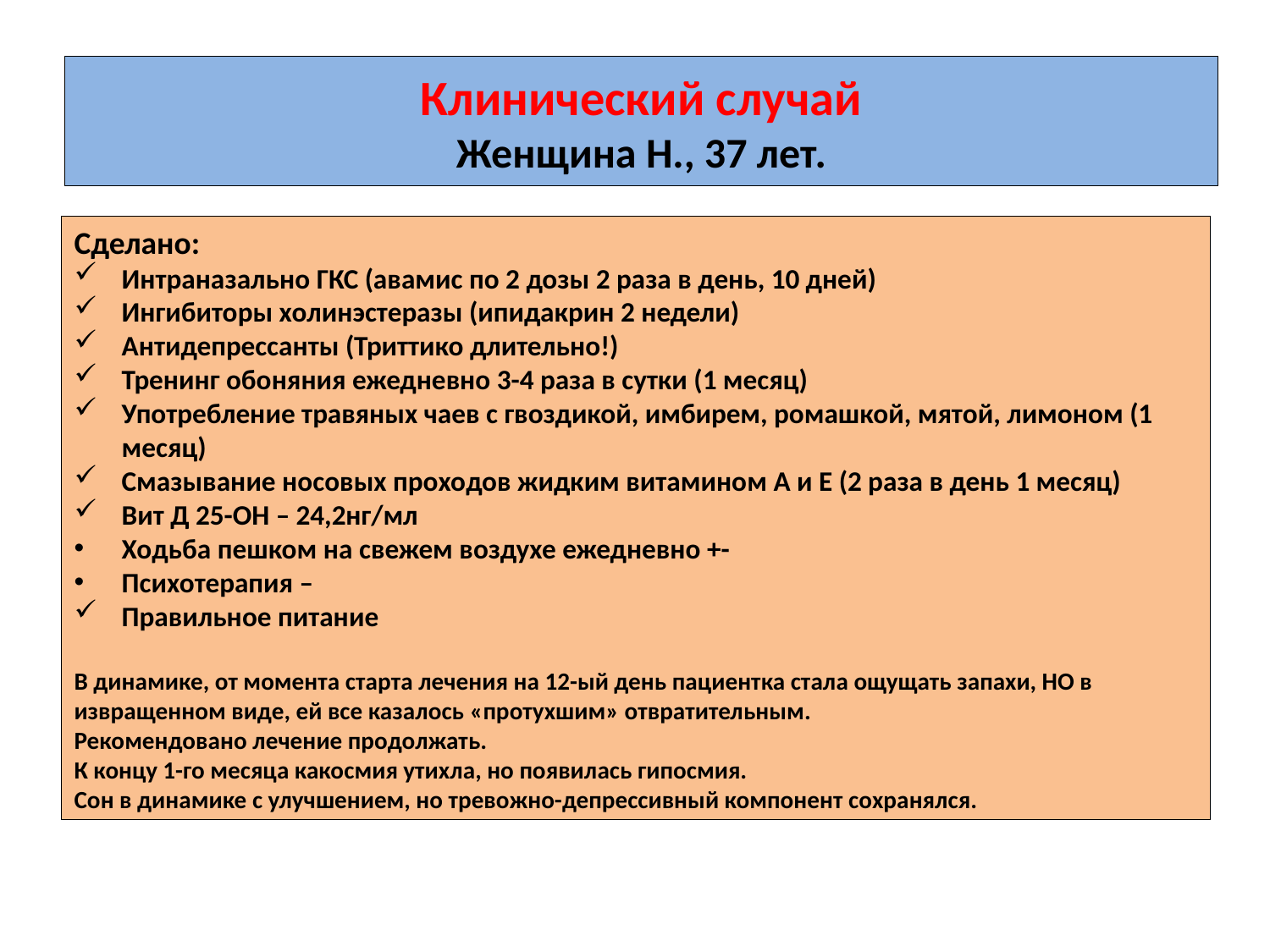

# Клинический случай Женщина Н., 37 лет.
Сделано:
Интраназально ГКС (авамис по 2 дозы 2 раза в день, 10 дней)
Ингибиторы холинэстеразы (ипидакрин 2 недели)
Антидепрессанты (Триттико длительно!)
Тренинг обоняния ежедневно 3-4 раза в сутки (1 месяц)
Употребление травяных чаев с гвоздикой, имбирем, ромашкой, мятой, лимоном (1 месяц)
Смазывание носовых проходов жидким витамином А и Е (2 раза в день 1 месяц)
Вит Д 25-ОН – 24,2нг/мл
Ходьба пешком на свежем воздухе ежедневно +-
Психотерапия –
Правильное питание

В динамике, от момента старта лечения на 12-ый день пациентка стала ощущать запахи, НО в извращенном виде, ей все казалось «протухшим» отвратительным.
Рекомендовано лечение продолжать.
К концу 1-го месяца какосмия утихла, но появилась гипосмия.
Сон в динамике с улучшением, но тревожно-депрессивный компонент сохранялся.